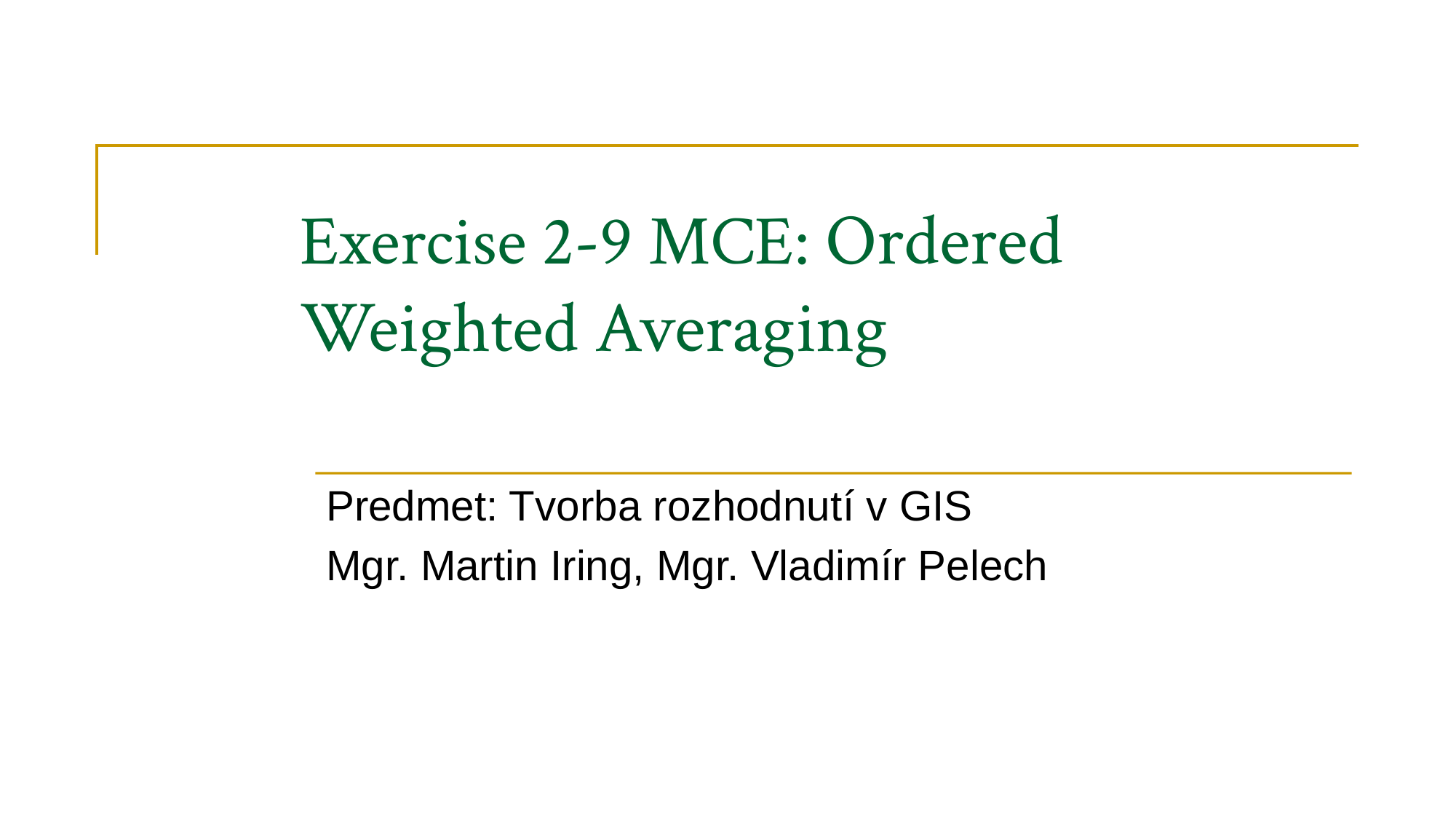

# Exercise 2-9 MCE: Ordered Weighted Averaging
Predmet: Tvorba rozhodnutí v GIS
Mgr. Martin Iring, Mgr. Vladimír Pelech